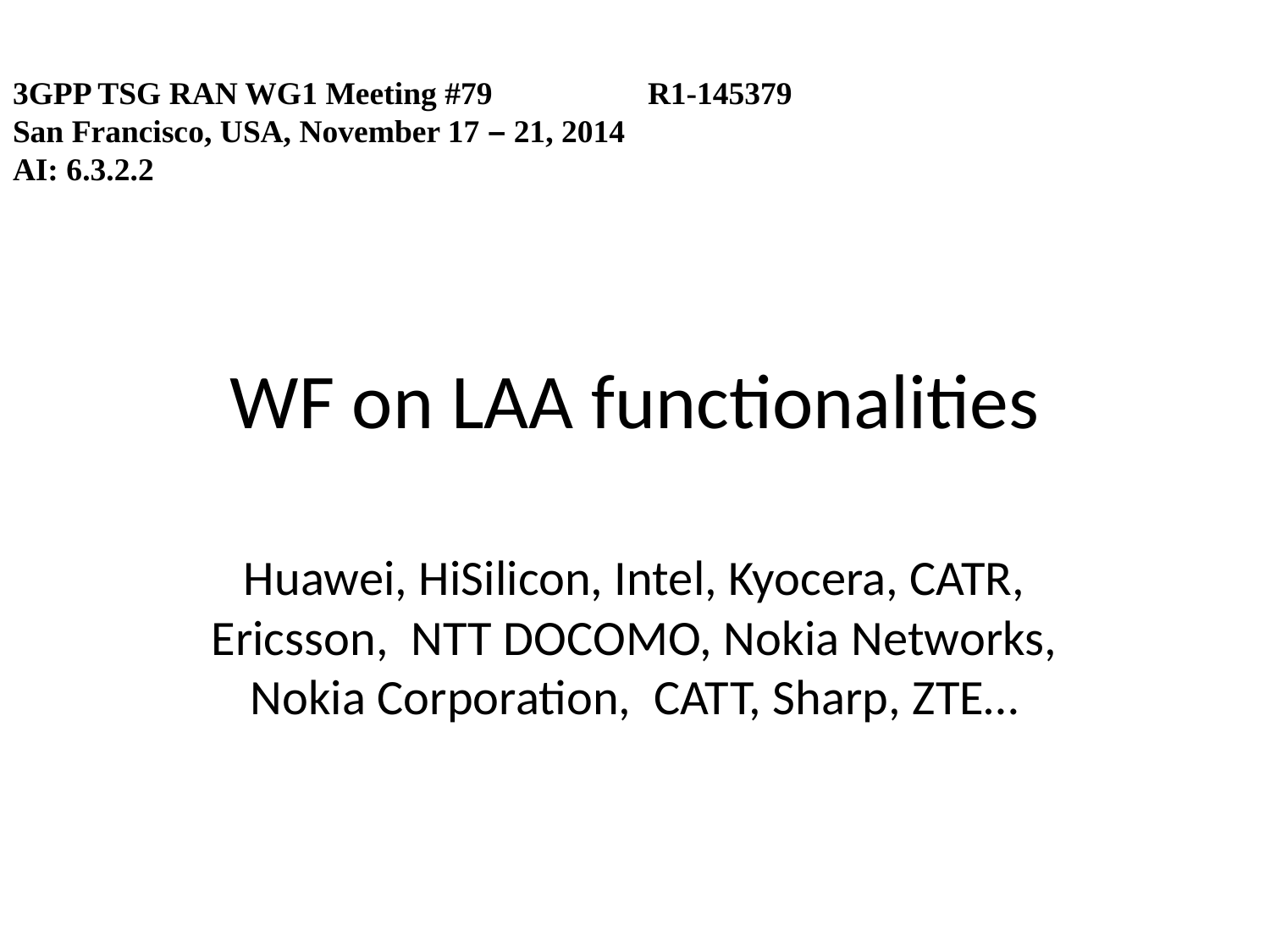

3GPP TSG RAN WG1 Meeting #79		R1-145379
San Francisco, USA, November 17 – 21, 2014
AI: 6.3.2.2
# WF on LAA functionalities
Huawei, HiSilicon, Intel, Kyocera, CATR, Ericsson,  NTT DOCOMO, Nokia Networks, Nokia Corporation,  CATT, Sharp, ZTE…